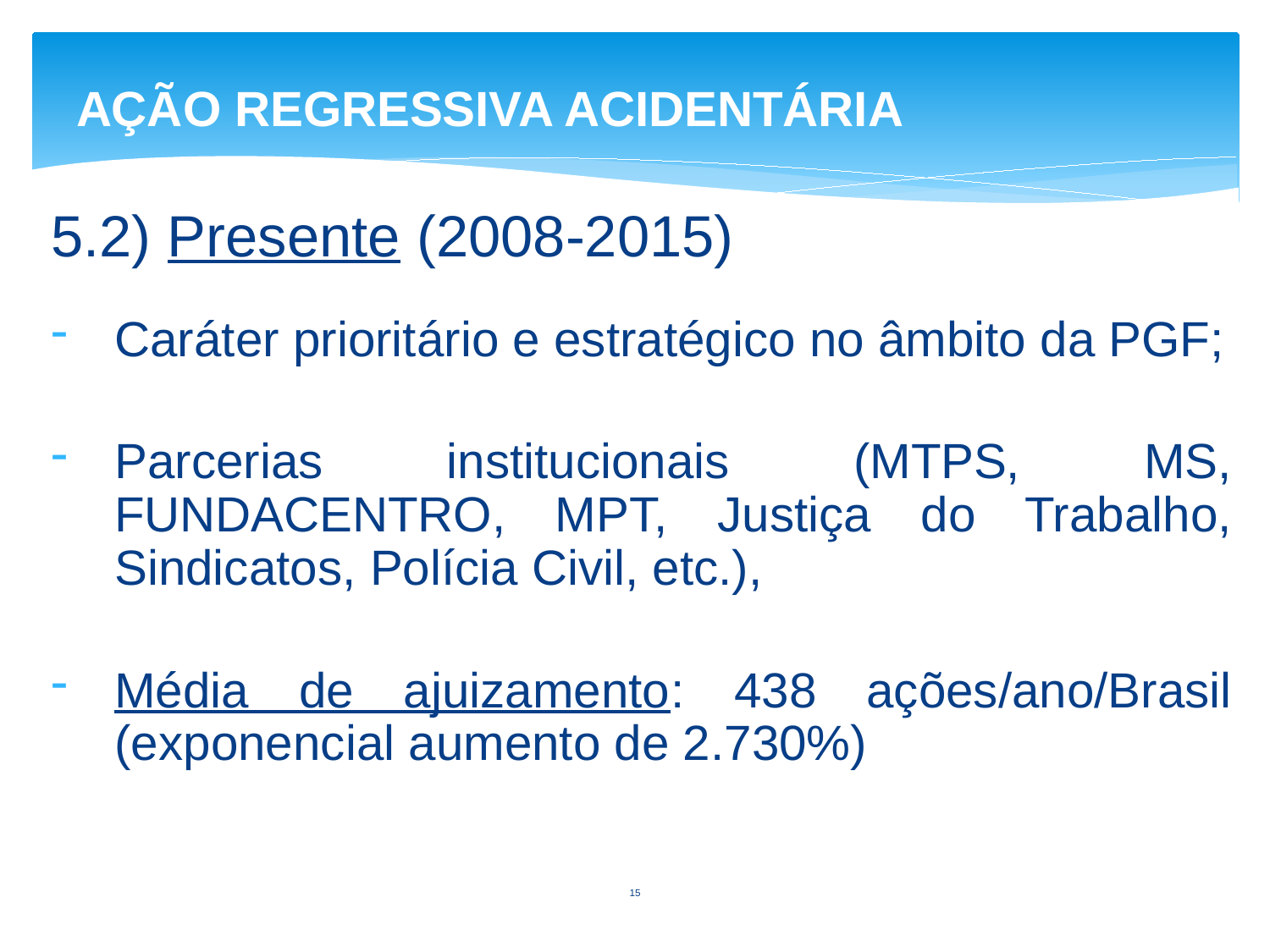

# AÇÃO REGRESSIVA ACIDENTÁRIA
5.2) Presente (2008-2015)

Caráter prioritário e estratégico no âmbito da PGF;

Parcerias institucionais (MTPS, MS, FUNDACENTRO, MPT, Justiça do Trabalho, Sindicatos, Polícia Civil, etc.),

Média de ajuizamento: 438 ações/ano/Brasil (exponencial aumento de 2.730%)

15